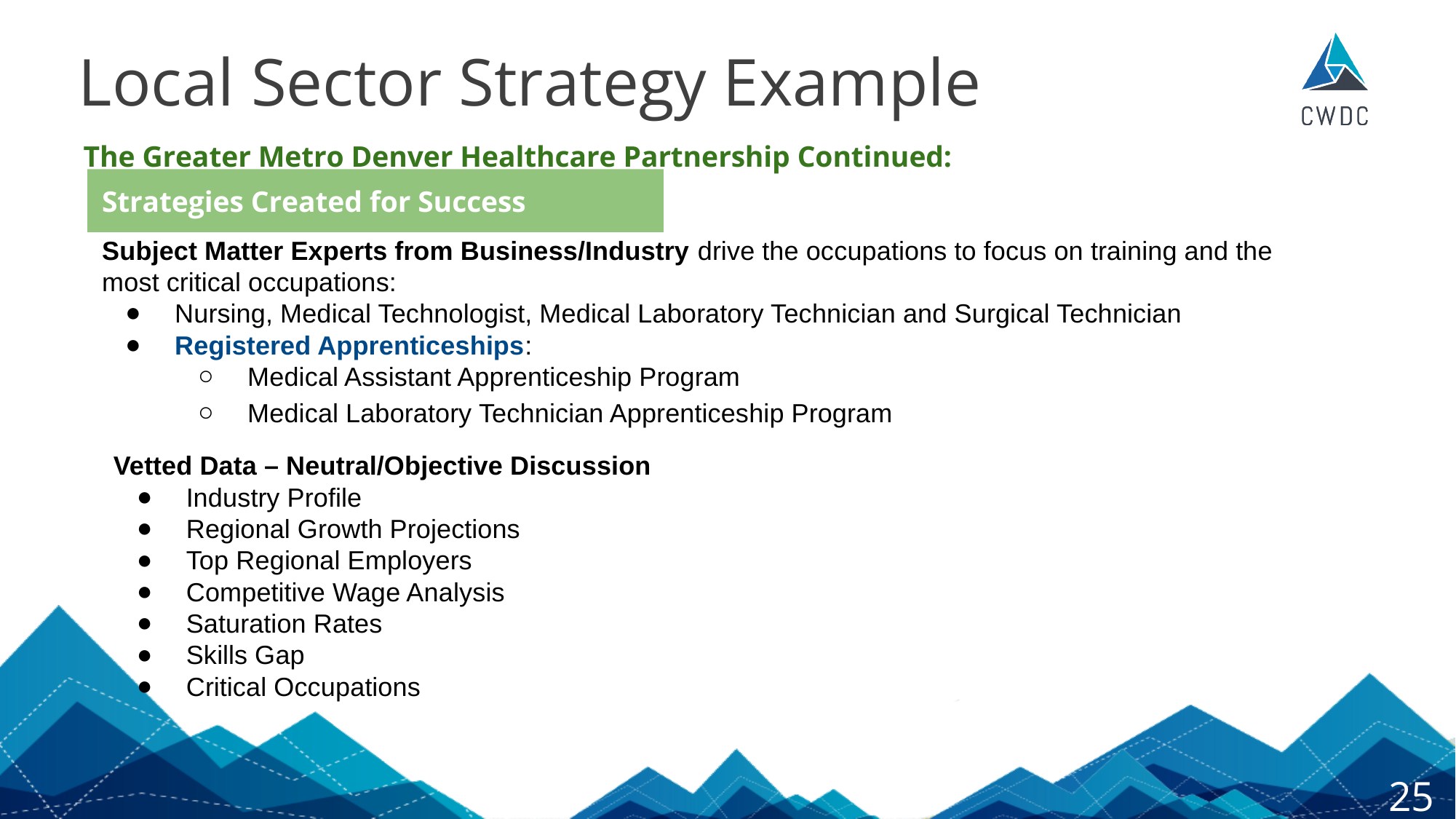

# Local Sector Strategy Example
The Greater Metro Denver Healthcare Partnership Continued:
Strategies Created for Success
Subject Matter Experts from Business/Industry drive the occupations to focus on training and the most critical occupations:
Nursing, Medical Technologist, Medical Laboratory Technician and Surgical Technician
Registered Apprenticeships:
Medical Assistant Apprenticeship Program
Medical Laboratory Technician Apprenticeship Program

Vetted Data – Neutral/Objective Discussion
Industry Profile
Regional Growth Projections
Top Regional Employers
Competitive Wage Analysis
Saturation Rates
Skills Gap
Critical Occupations
25